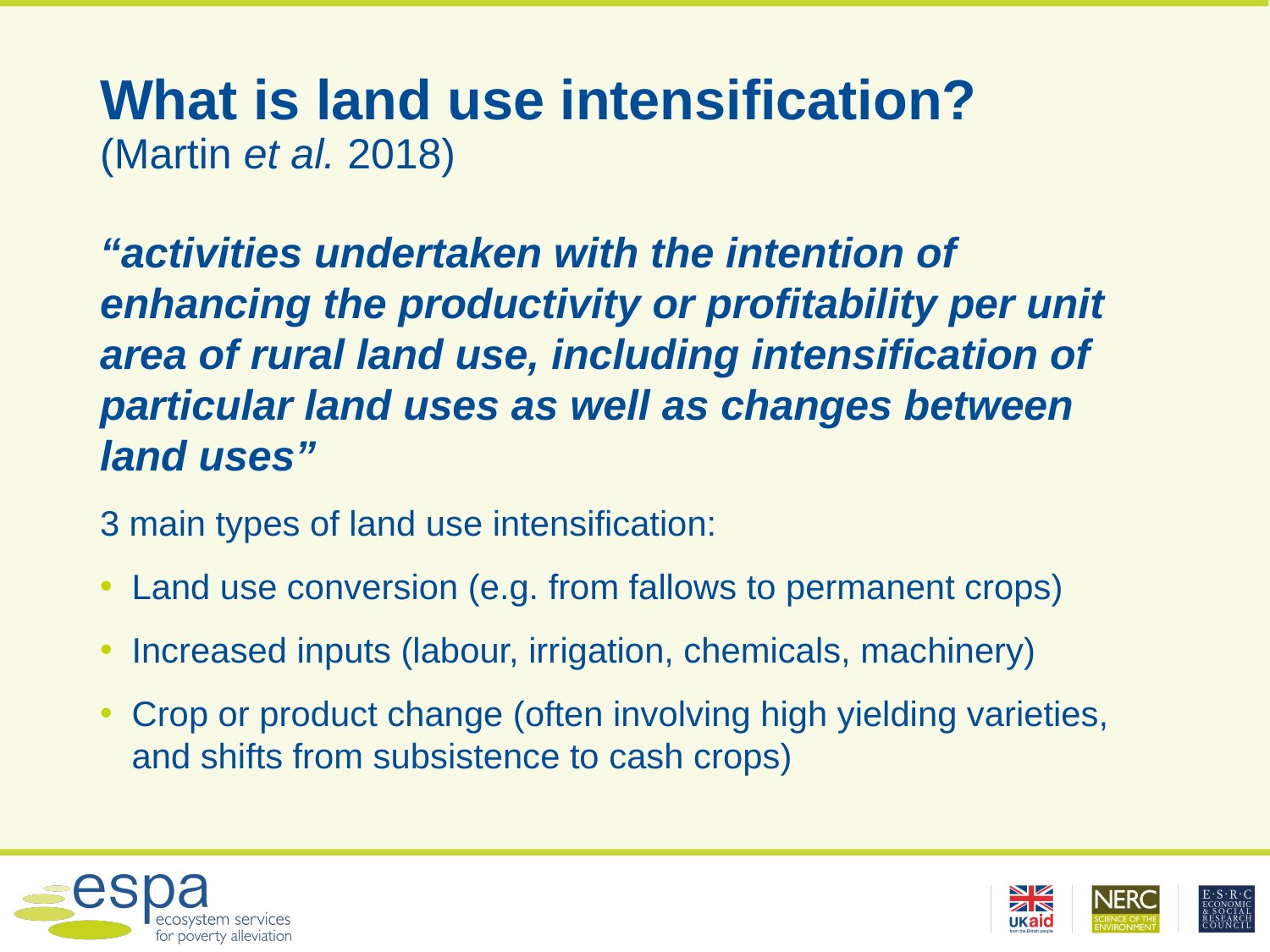

# What is land use intensification? (Martin et al. 2018)
“activities undertaken with the intention of enhancing the productivity or profitability per unit area of rural land use, including intensification of particular land uses as well as changes between land uses”
3 main types of land use intensification:
Land use conversion (e.g. from fallows to permanent crops)
Increased inputs (labour, irrigation, chemicals, machinery)
Crop or product change (often involving high yielding varieties, and shifts from subsistence to cash crops)